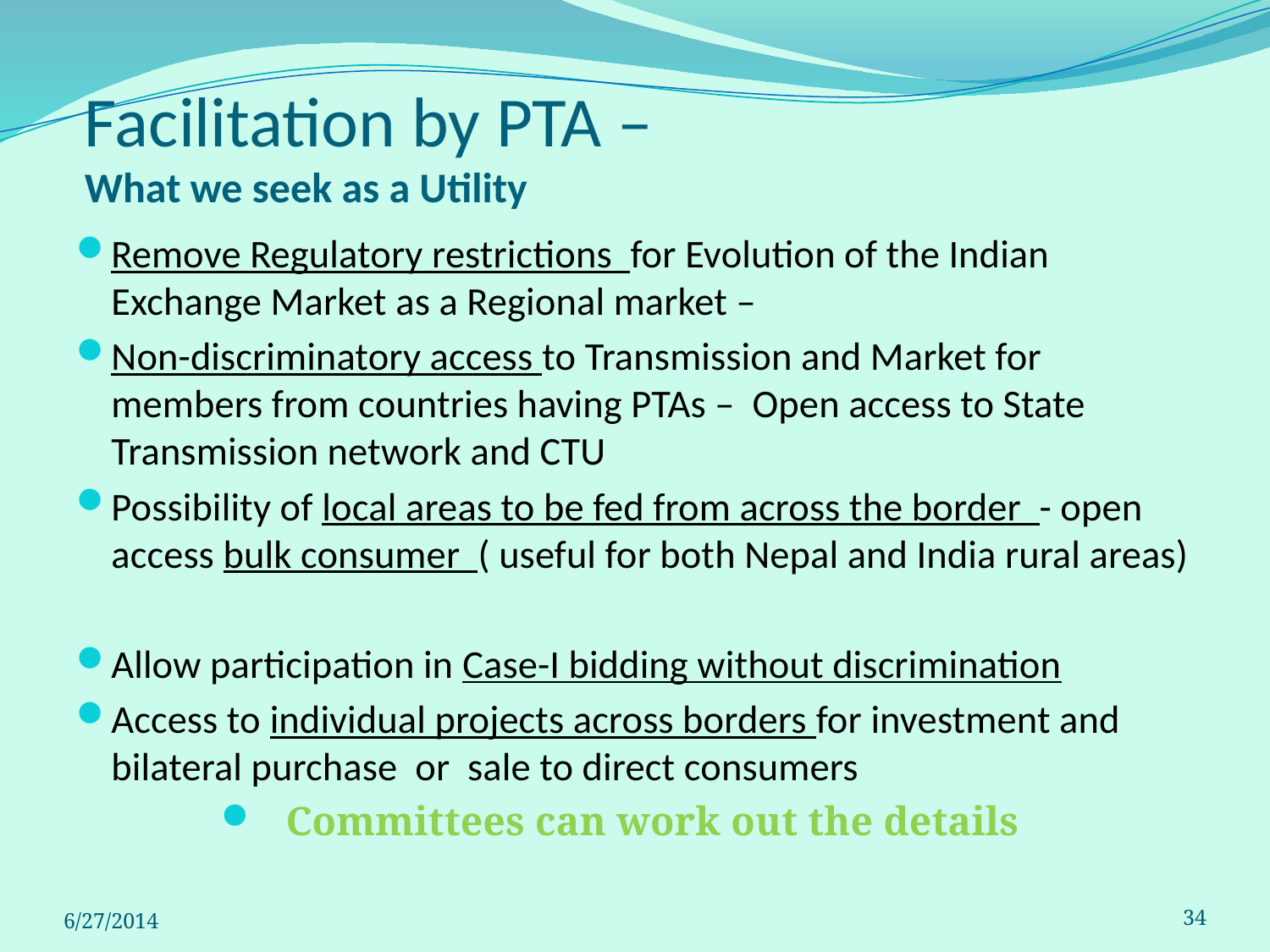

# Facilitation by PTA – What we seek as a Utility
Remove Regulatory restrictions  for Evolution of the Indian Exchange Market as a Regional market –
Non-discriminatory access to Transmission and Market for  members from countries having PTAs –  Open access to State Transmission network and CTU
Possibility of local areas to be fed from across the border  - open access bulk consumer  ( useful for both Nepal and India rural areas)

Allow participation in Case-I bidding without discrimination
Access to individual projects across borders for investment and bilateral purchase  or  sale to direct consumers
Committees can work out the details

6/27/2014
34